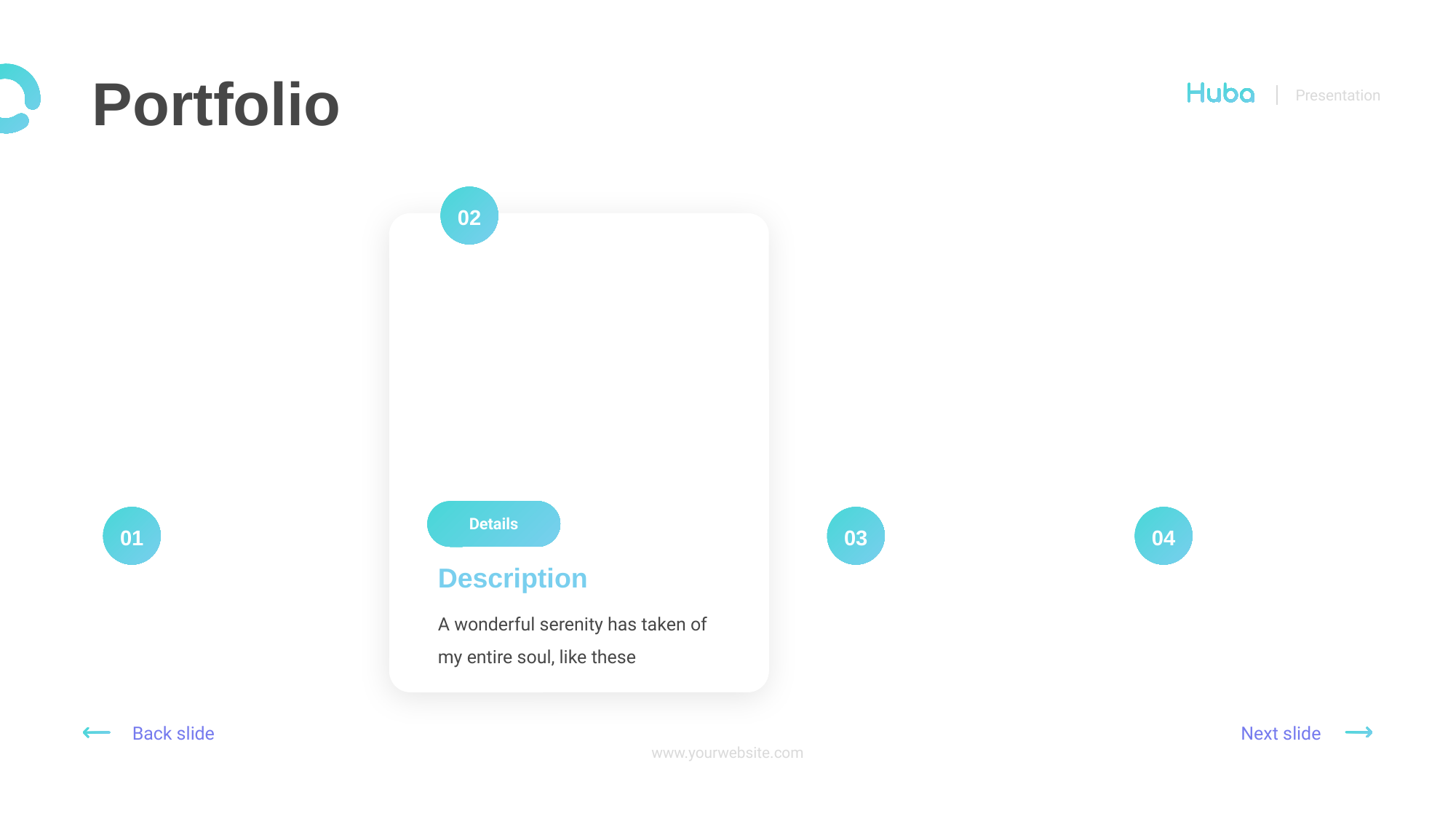

Portfolio

Presentation

02

Details
01
03
04
Description
A wonderful serenity has taken of my entire soul, like these
Back slide
Next slide

www.yourwebsite.com